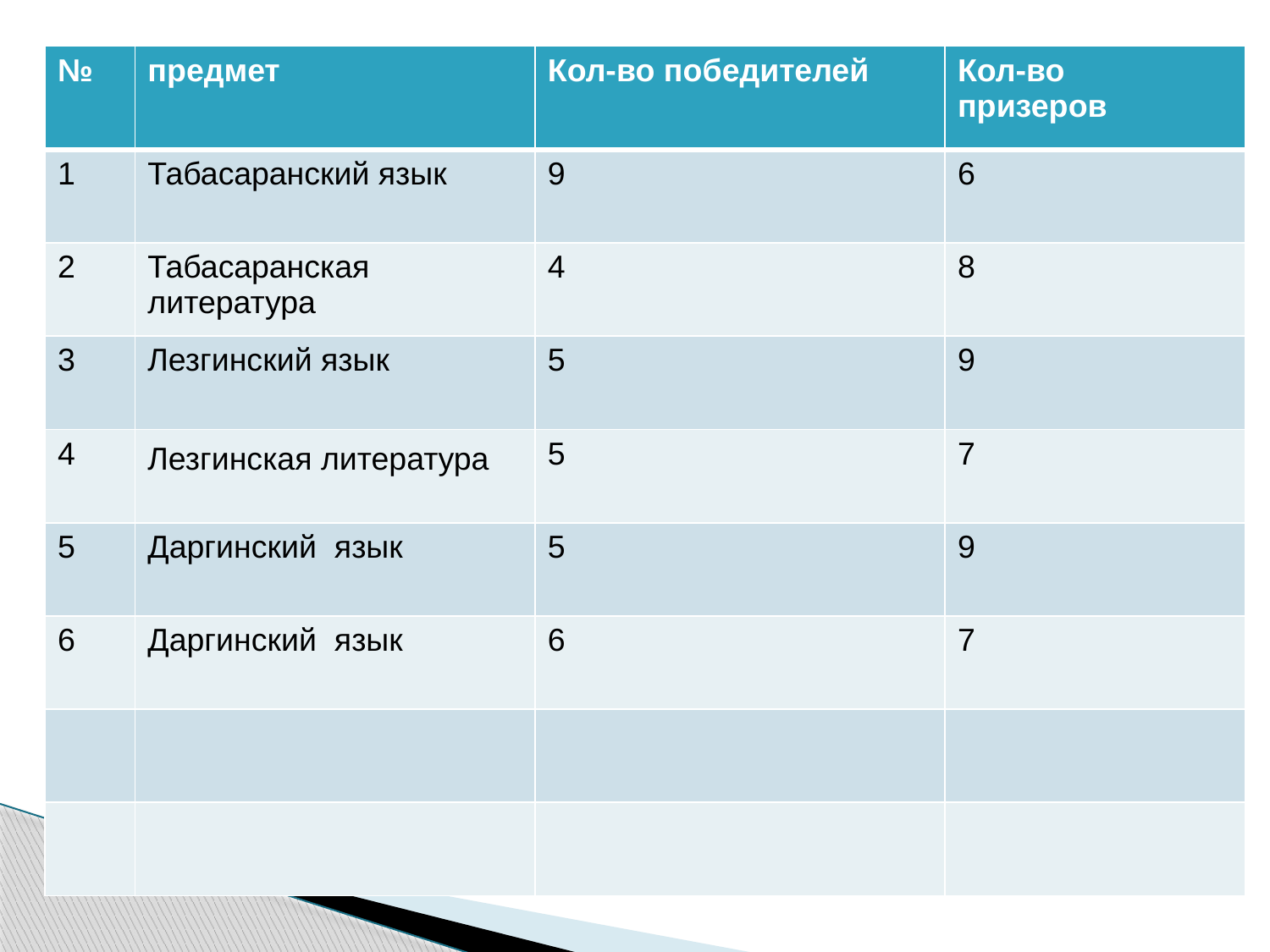

| № | предмет | Кол-во победителей | Кол-во призеров |
| --- | --- | --- | --- |
| 1 | Табасаранский язык | 9 | 6 |
| 2 | Табасаранская литература | 4 | 8 |
| 3 | Лезгинский язык | 5 | 9 |
| 4 | Лезгинская литература | 5 | 7 |
| 5 | Даргинский язык | 5 | 9 |
| 6 | Даргинский язык | 6 | 7 |
|  |  |  |  |
|  |  |  |  |